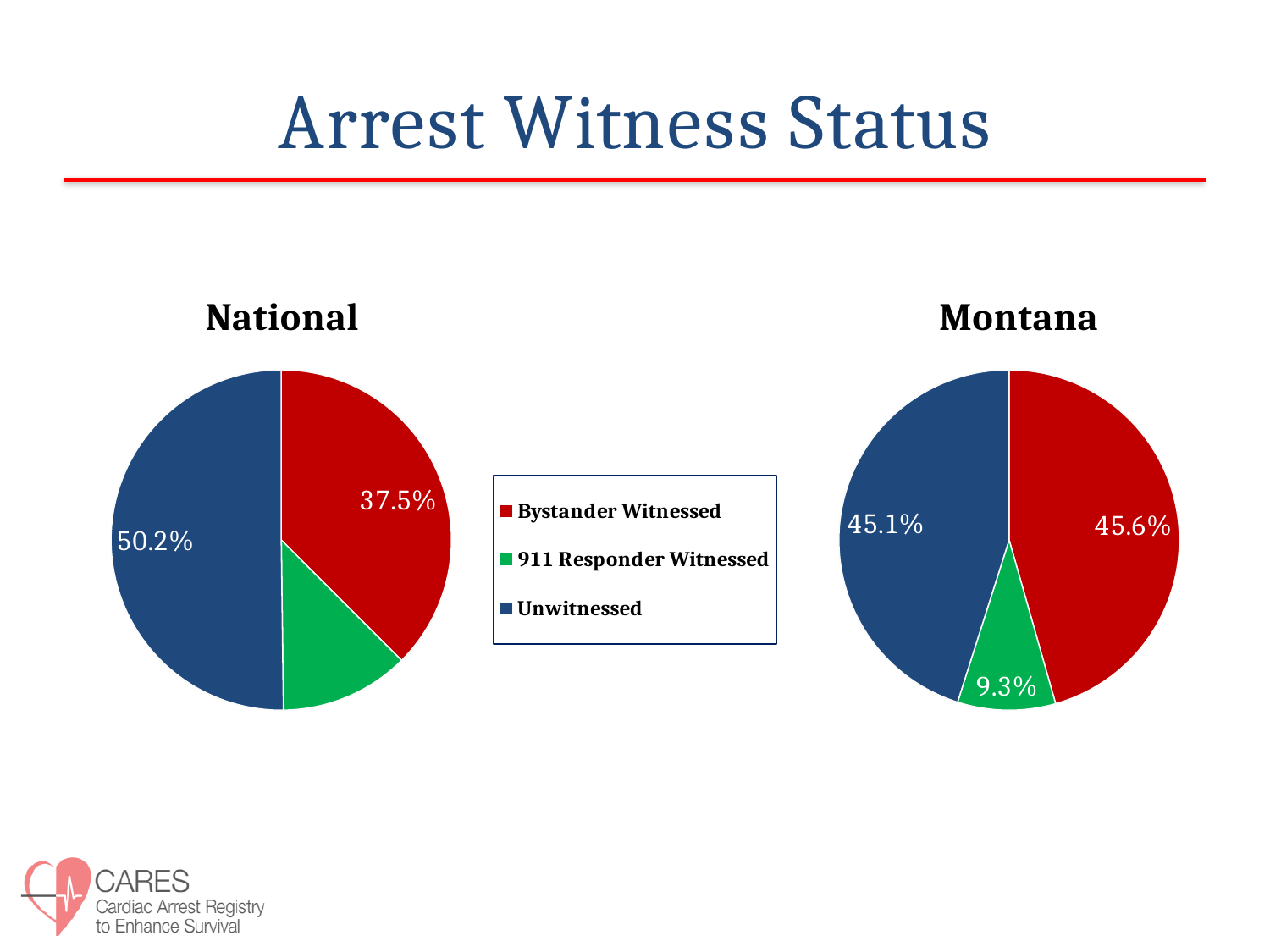

# Arrest Witness Status

### Chart: National

| Category | Arrest Witness Status |
|---|---|
| Bystander Witnessed | 37.5 |
| 911 Responder Witnessed | 12.3 |
| Unwitnessed | 50.2 |

### Chart: Montana

| Category | Arrest Witness Status |
|---|---|
| Bystander Witnessed | 45.6 |
| 911 Responder Witnessed | 9.3 |
| Unwitnessed | 45.1 |